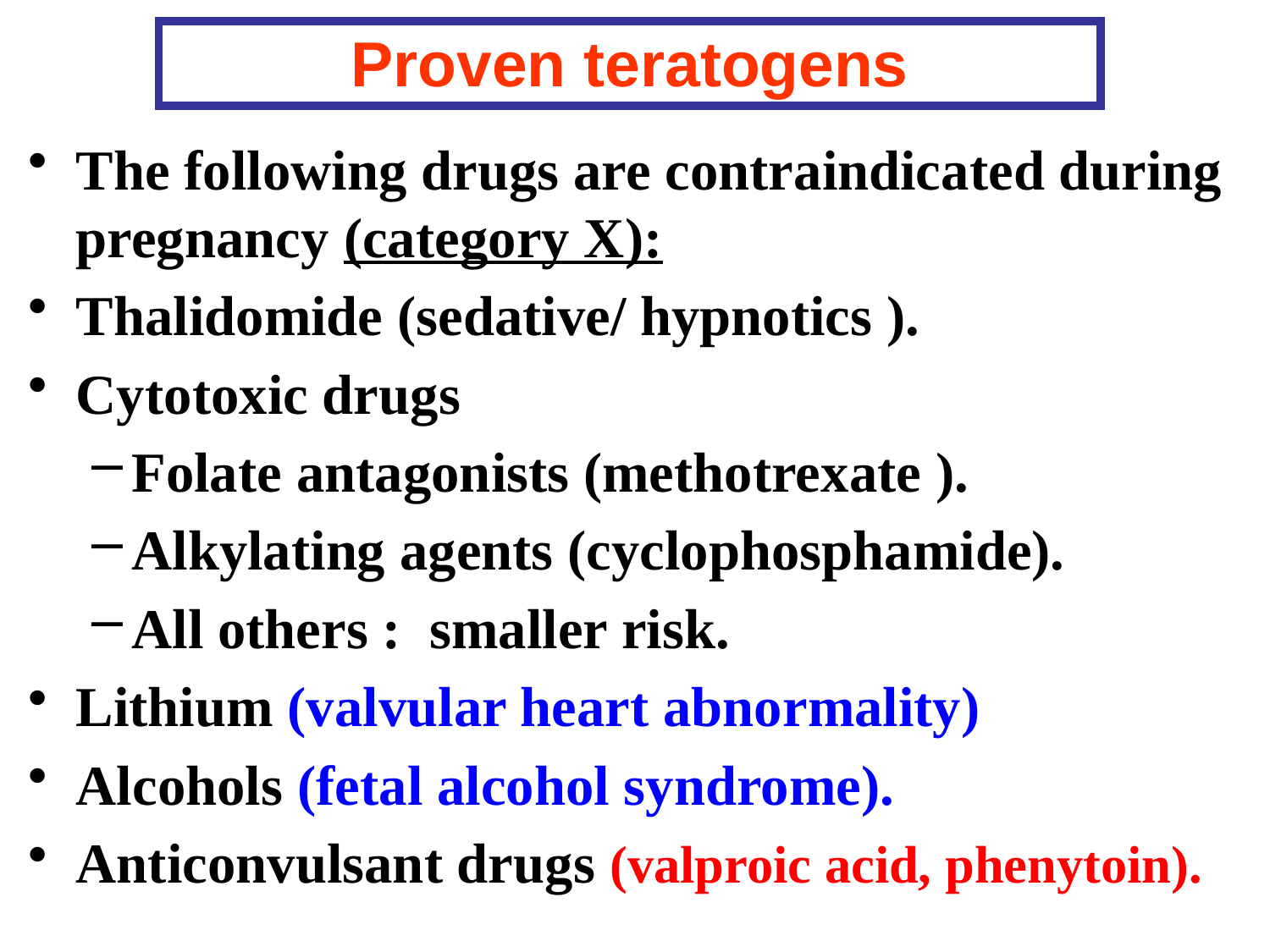

Proven teratogens
The following drugs are contraindicated during pregnancy (category X):
Thalidomide (sedative/ hypnotics ).
Cytotoxic drugs
Folate antagonists (methotrexate ).
Alkylating agents (cyclophosphamide).
All others :  smaller risk.
Lithium (valvular heart abnormality)
Alcohols (fetal alcohol syndrome).
Anticonvulsant drugs (valproic acid, phenytoin).